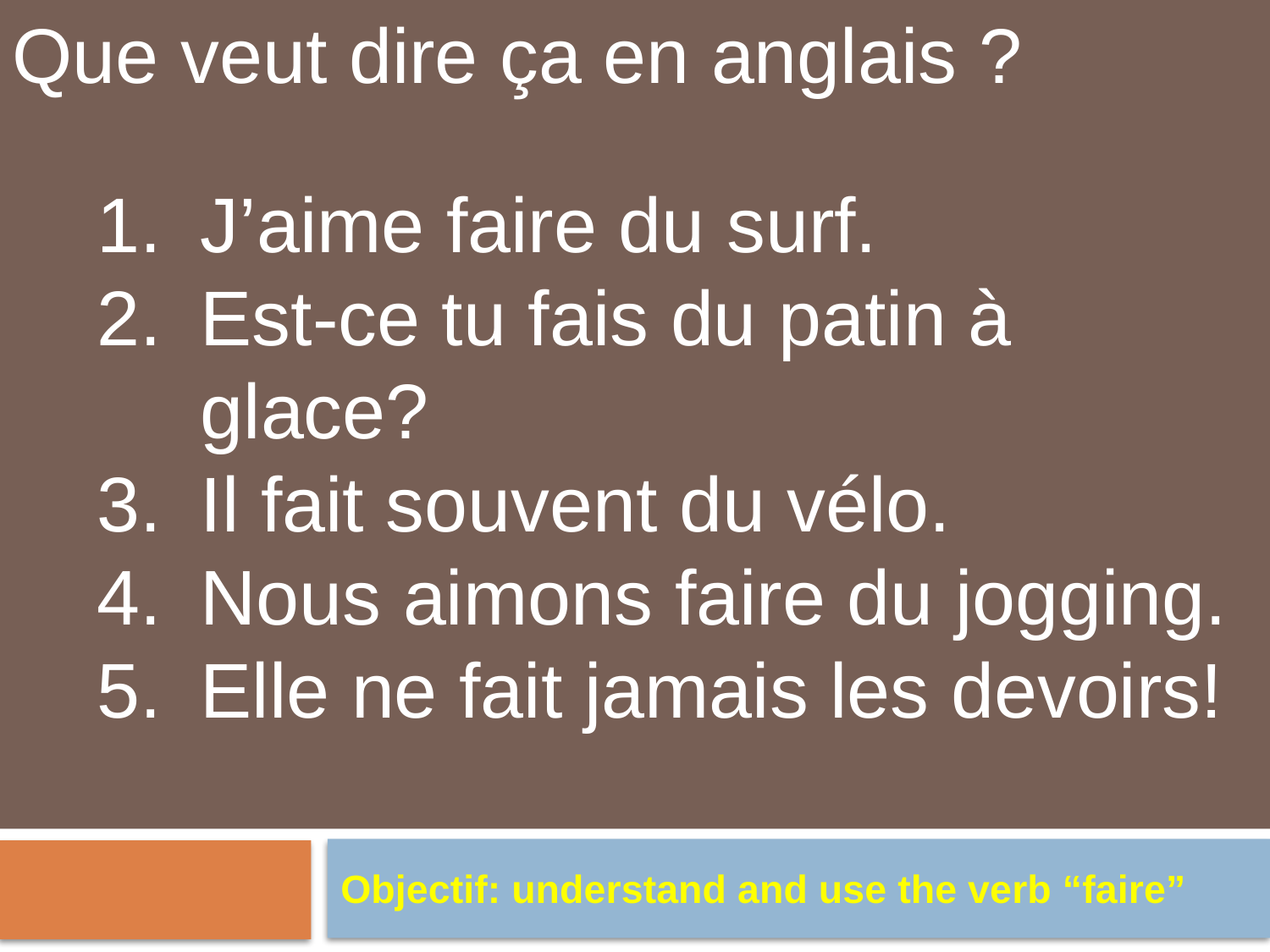

Que veut dire ça en anglais ?
J’aime faire du surf.
Est-ce tu fais du patin à glace?
Il fait souvent du vélo.
Nous aimons faire du jogging.
Elle ne fait jamais les devoirs!
Objectif: understand and use the verb “faire”